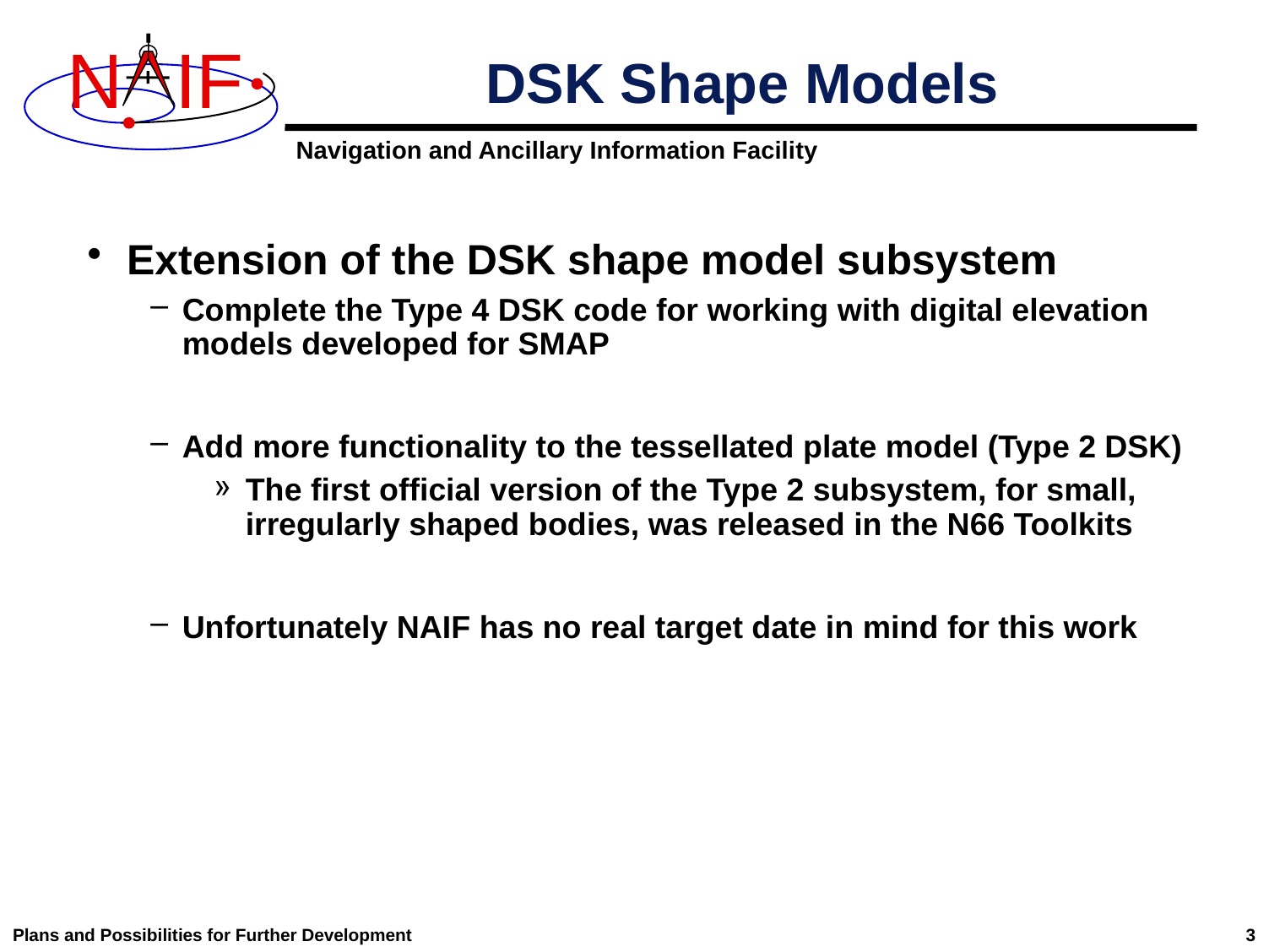

# DSK Shape Models
Extension of the DSK shape model subsystem
Complete the Type 4 DSK code for working with digital elevation models developed for SMAP

Add more functionality to the tessellated plate model (Type 2 DSK)
The first official version of the Type 2 subsystem, for small, irregularly shaped bodies, was released in the N66 Toolkits

Unfortunately NAIF has no real target date in mind for this work
Plans and Possibilities for Further Development
3